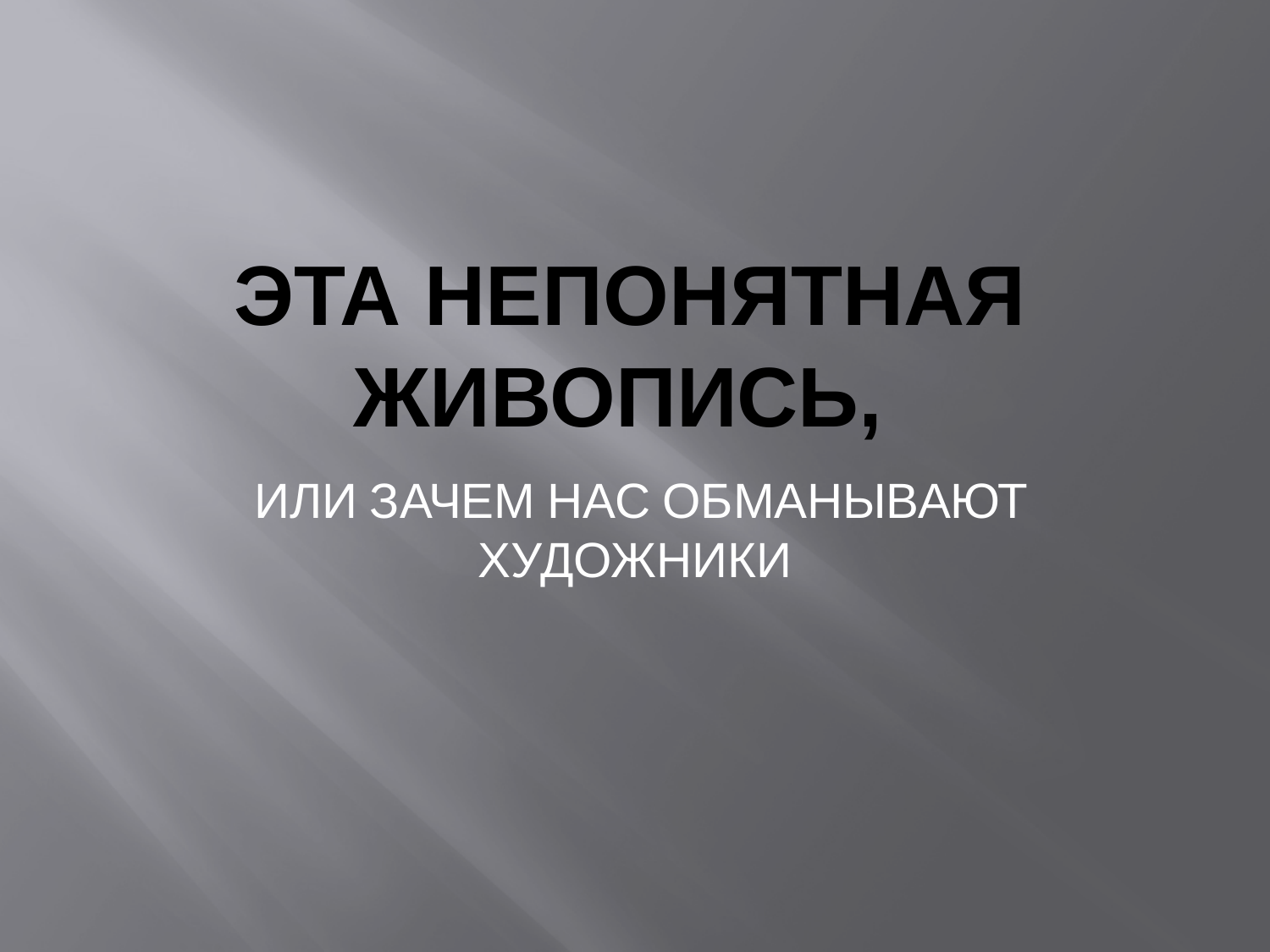

# ЭТА НЕПОНЯТНАЯ ЖИВОПИСЬ,
 ИЛИ ЗАЧЕМ НАС ОБМАНЫВАЮТ ХУДОЖНИКИ